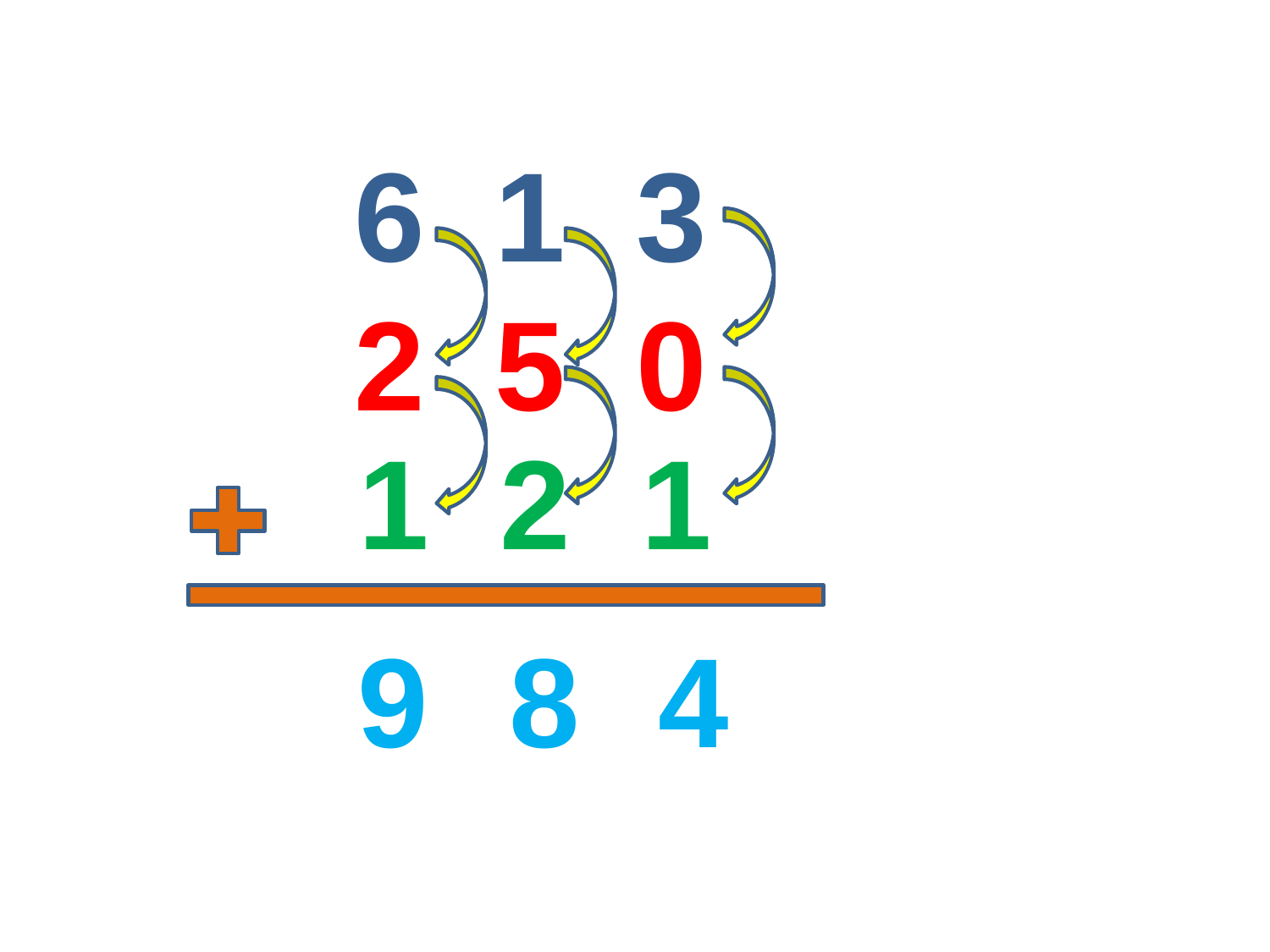

6  1  3

2  5  0

1  2  1

9
8
4